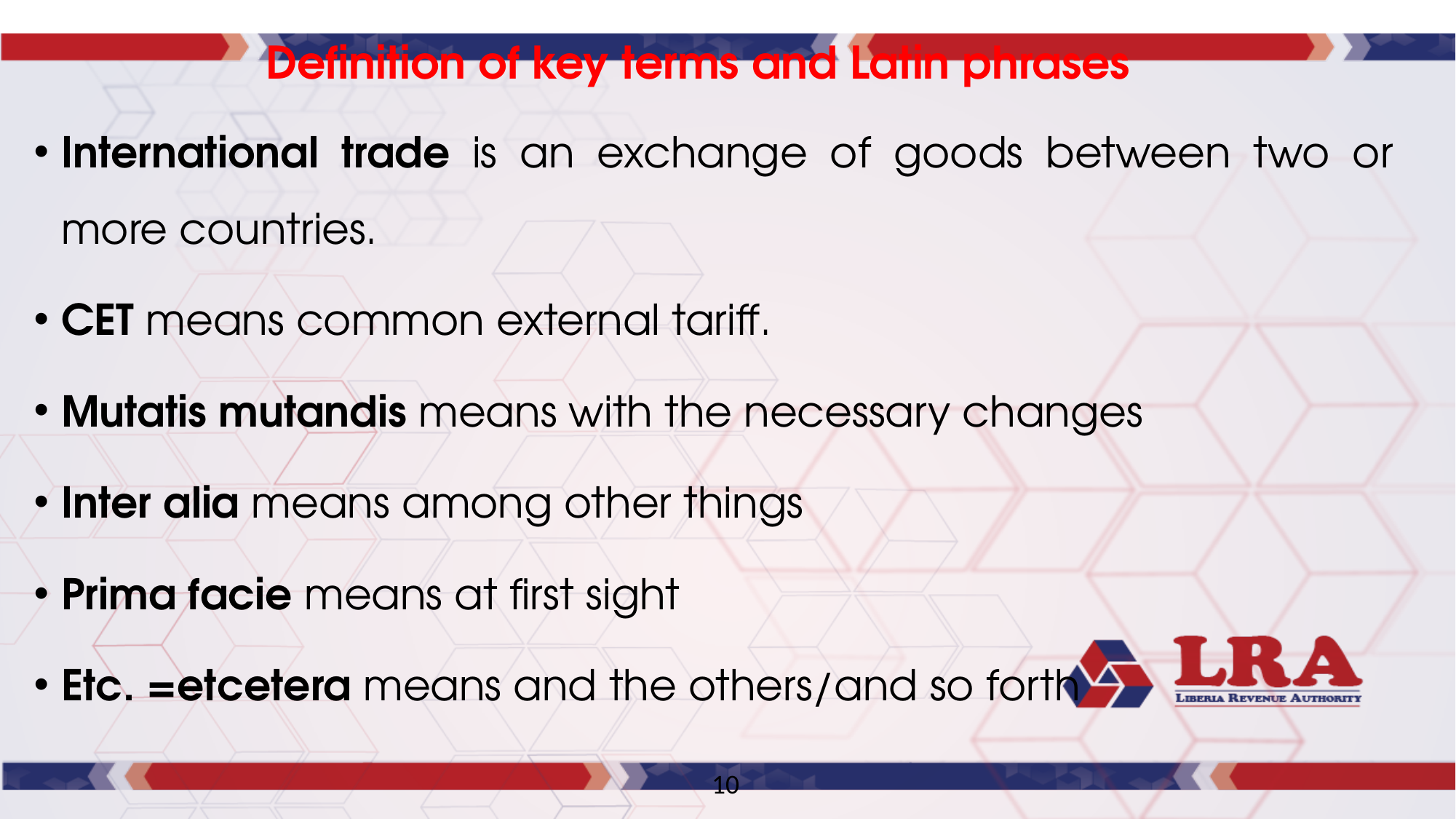

# Definition of key terms and Latin phrases
International trade is an exchange of goods between two or more countries.
CET means common external tariff.
Mutatis mutandis means with the necessary changes
Inter alia means among other things
Prima facie means at first sight
Etc. =etcetera means and the others/and so forth

10